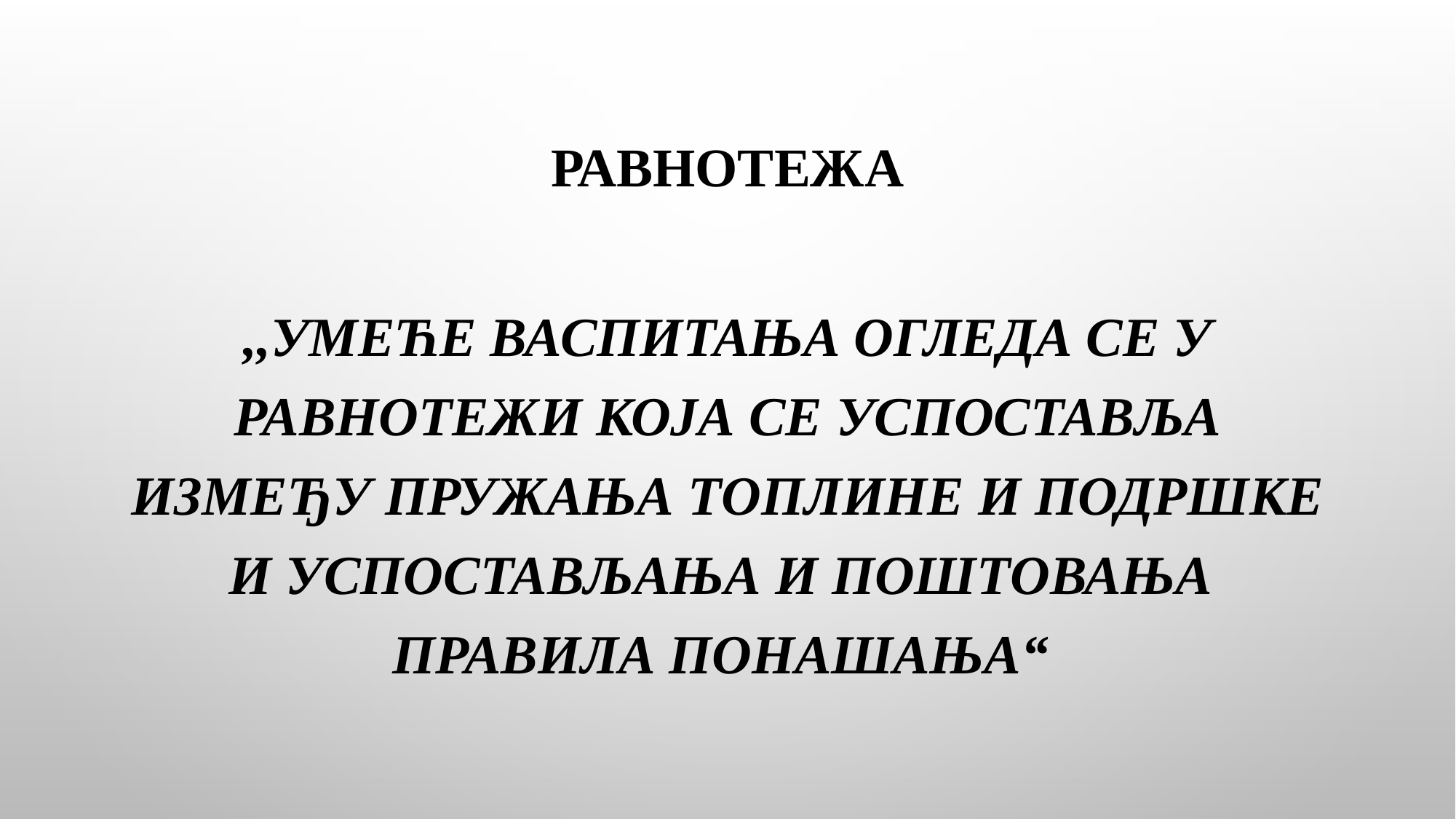

# равнотежа
,,Умеће васпитања огледа се у равнотежи која се успоставља између пружања топлине и подршке и успостављања и поштовања  правила понашања“